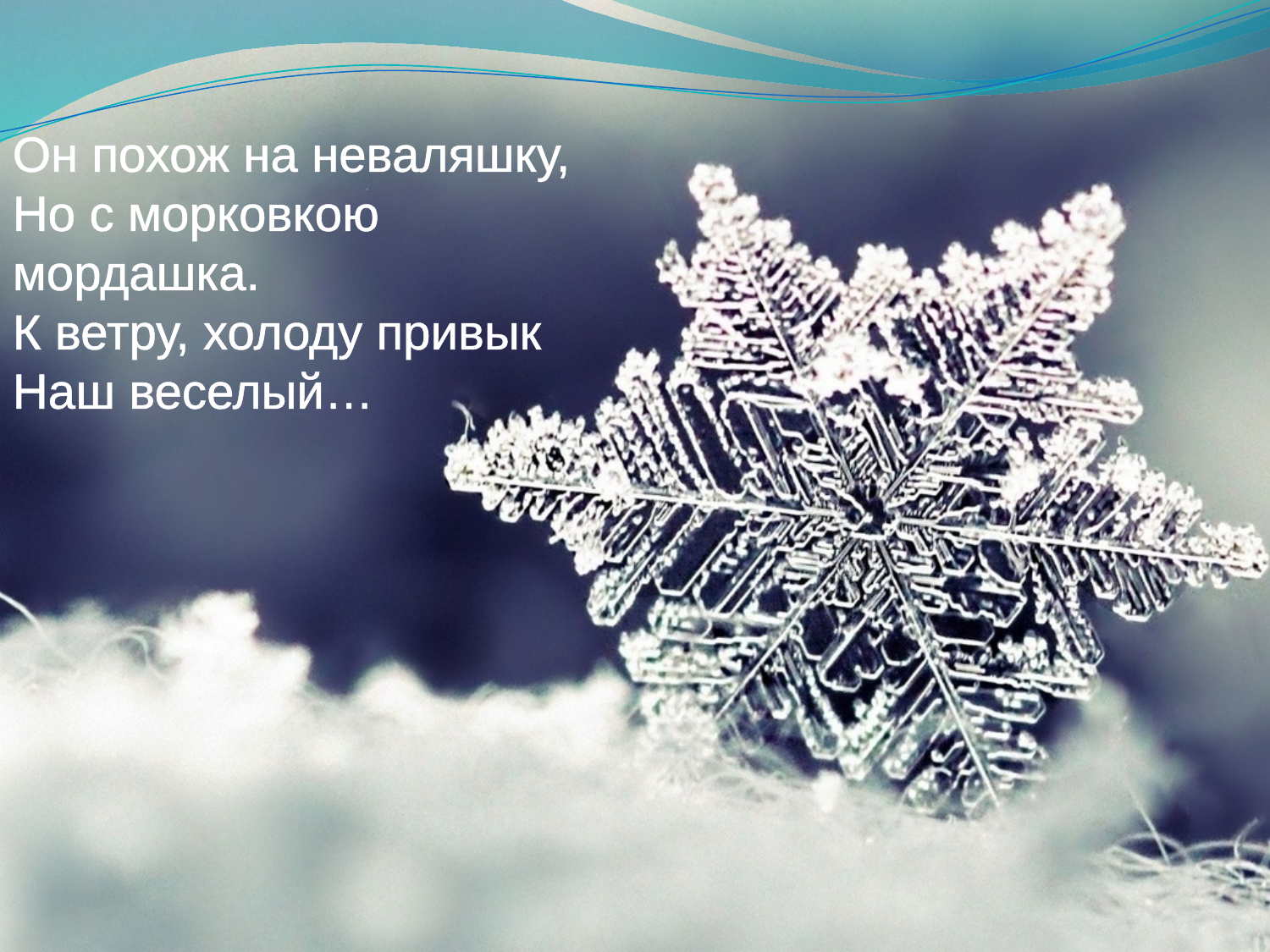

Он похож на неваляшку,
Но с морковкою мордашка.
К ветру, холоду привык
Наш веселый…